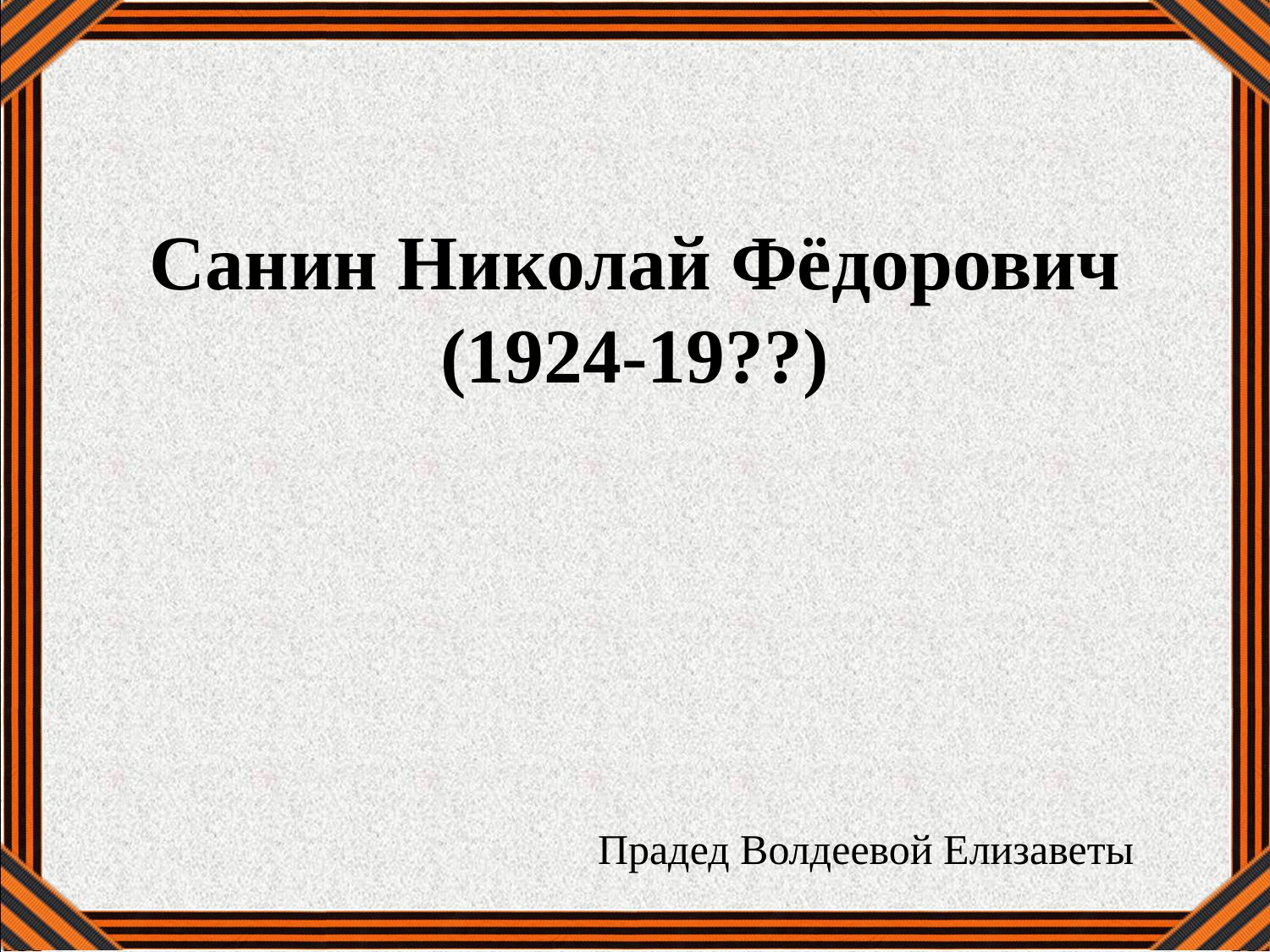

Санин Николай Фёдорович
(1924-19??)
Прадед Волдеевой Елизаветы